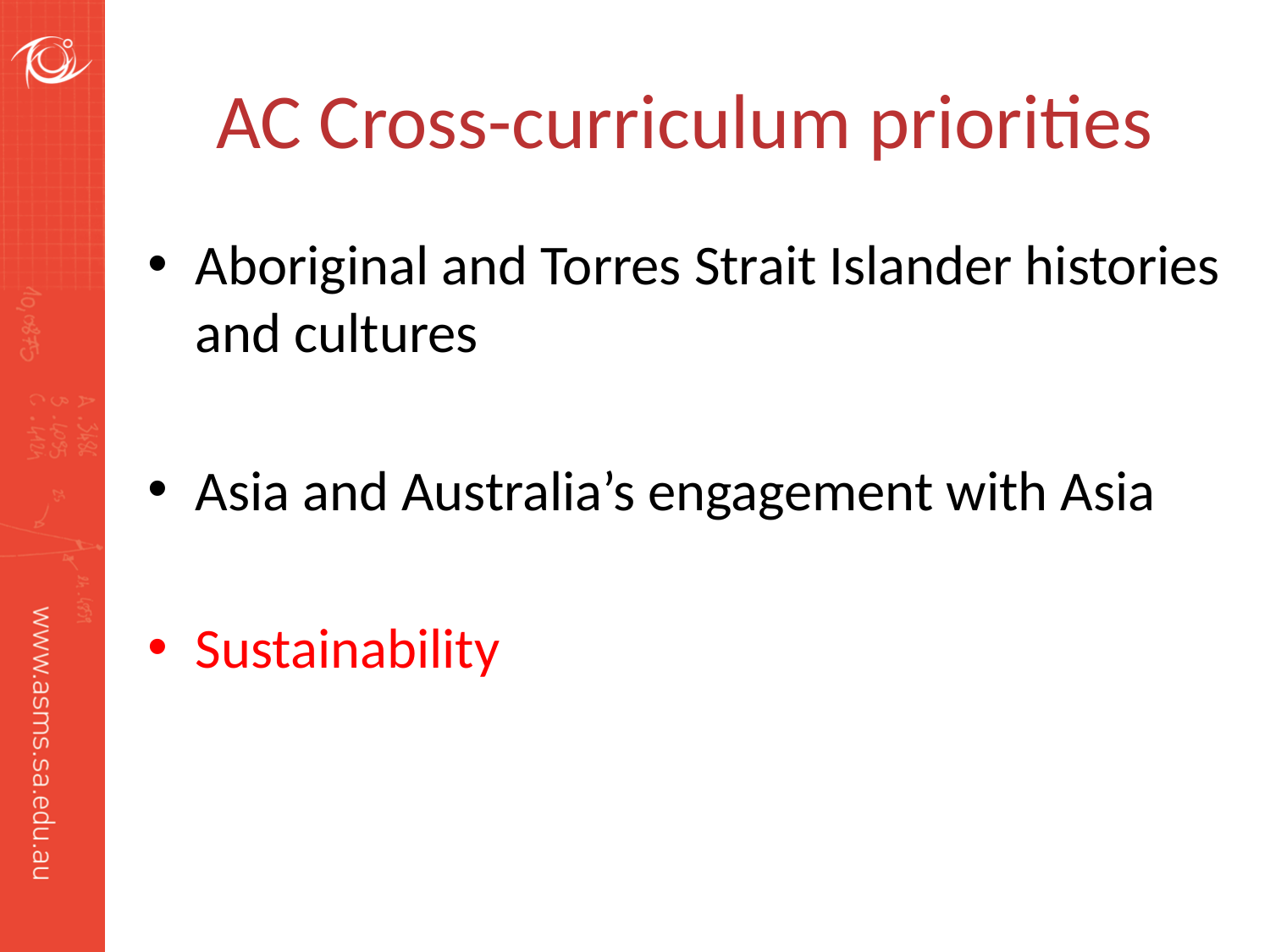

# AC Cross-curriculum priorities
Aboriginal and Torres Strait Islander histories and cultures

Asia and Australia’s engagement with Asia

Sustainability